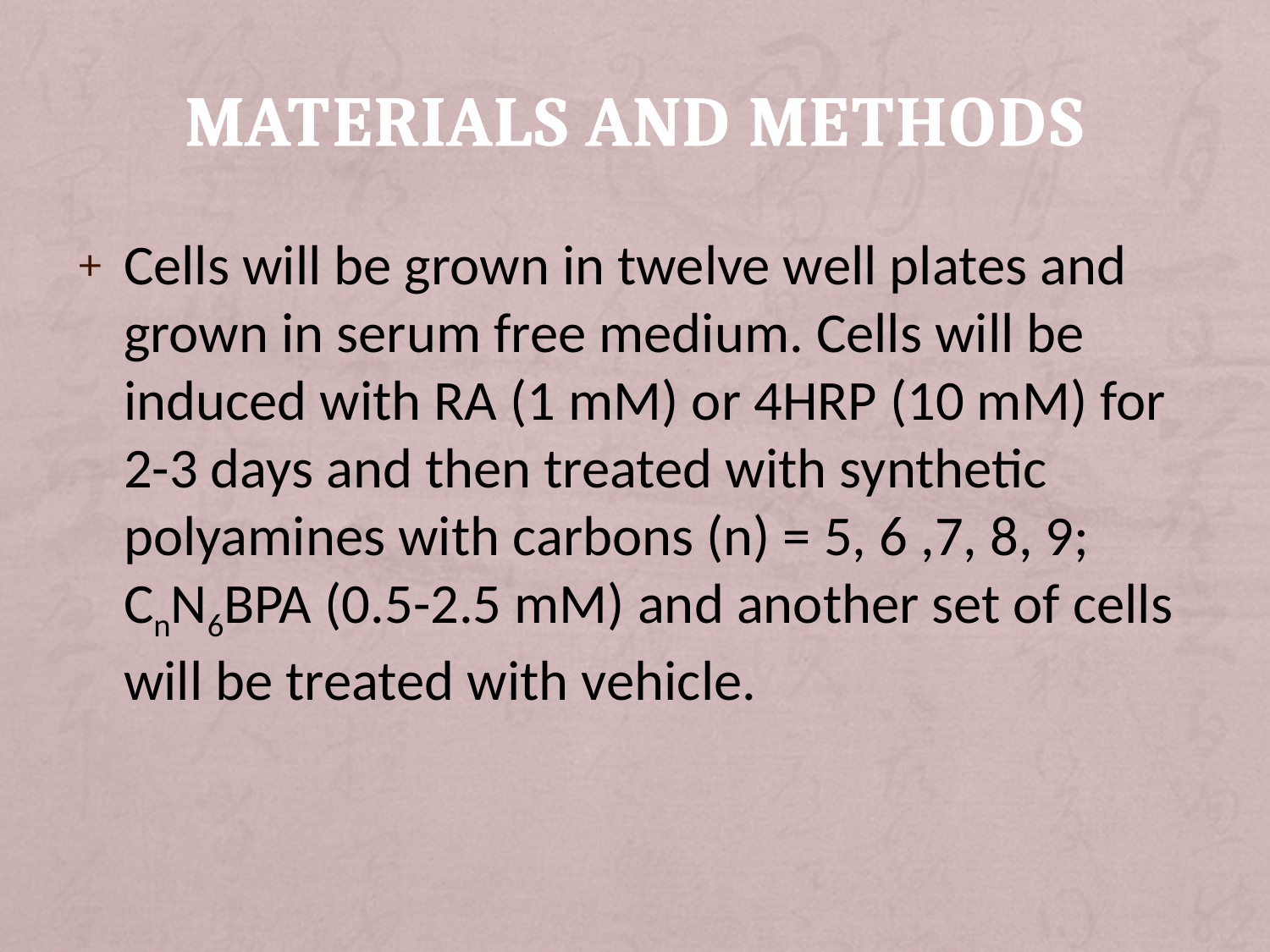

# Materials and Methods
Cells will be grown in twelve well plates and grown in serum free medium. Cells will be induced with RA (1 mM) or 4HRP (10 mM) for 2-3 days and then treated with synthetic polyamines with carbons (n) = 5, 6 ,7, 8, 9; CnN6BPA (0.5-2.5 mM) and another set of cells will be treated with vehicle.